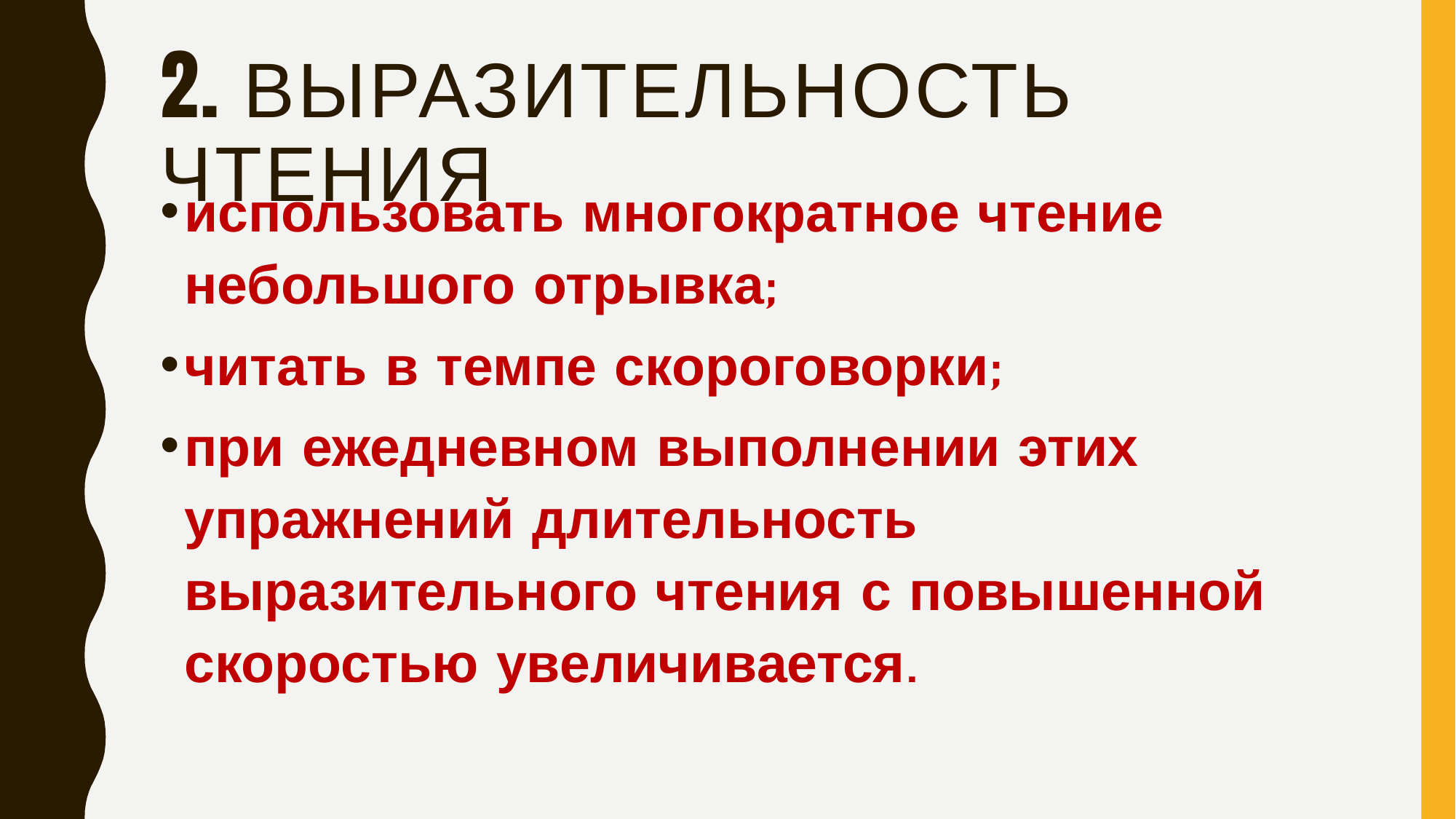

# 2. Выразительность чтения
использовать многократное чтение небольшого отрывка;
читать в темпе скороговорки;
при ежедневном выполнении этих упражнений длительность выразительного чтения с повышенной скоростью увеличивается.